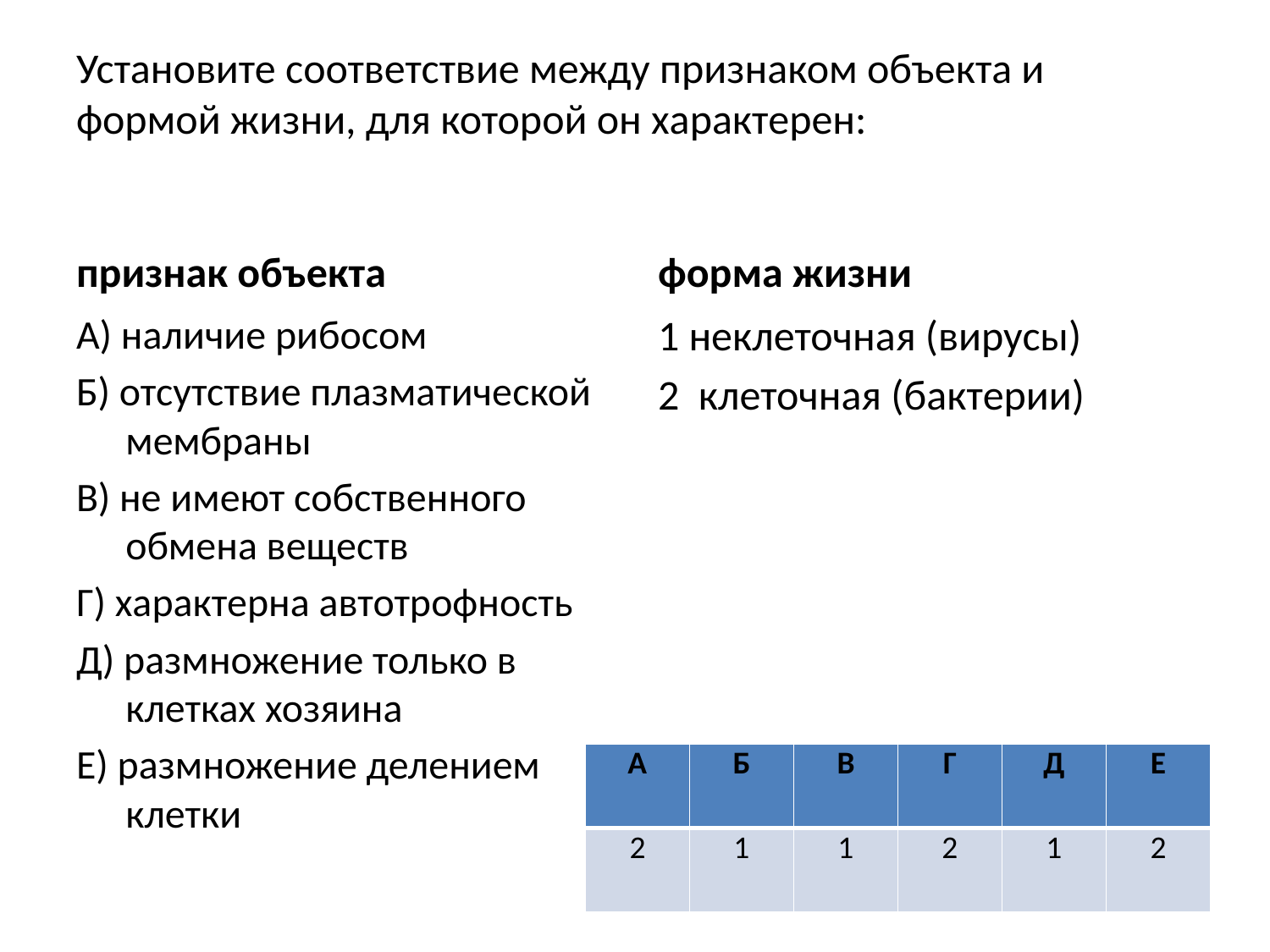

# Установите соответствие между признаком объекта и формой жизни, для которой он характерен:
признак объекта
форма жизни
А) наличие рибосом
Б) отсутствие плазматической мембраны
В) не имеют собственного обмена веществ
Г) характерна автотрофность
Д) размножение только в клетках хозяина
Е) размножение делением клетки

1 неклеточная (вирусы)
2  клеточная (бактерии)

| А | Б | В | Г | Д | Е |
| --- | --- | --- | --- | --- | --- |
| 2 | 1 | 1 | 2 | 1 | 2 |